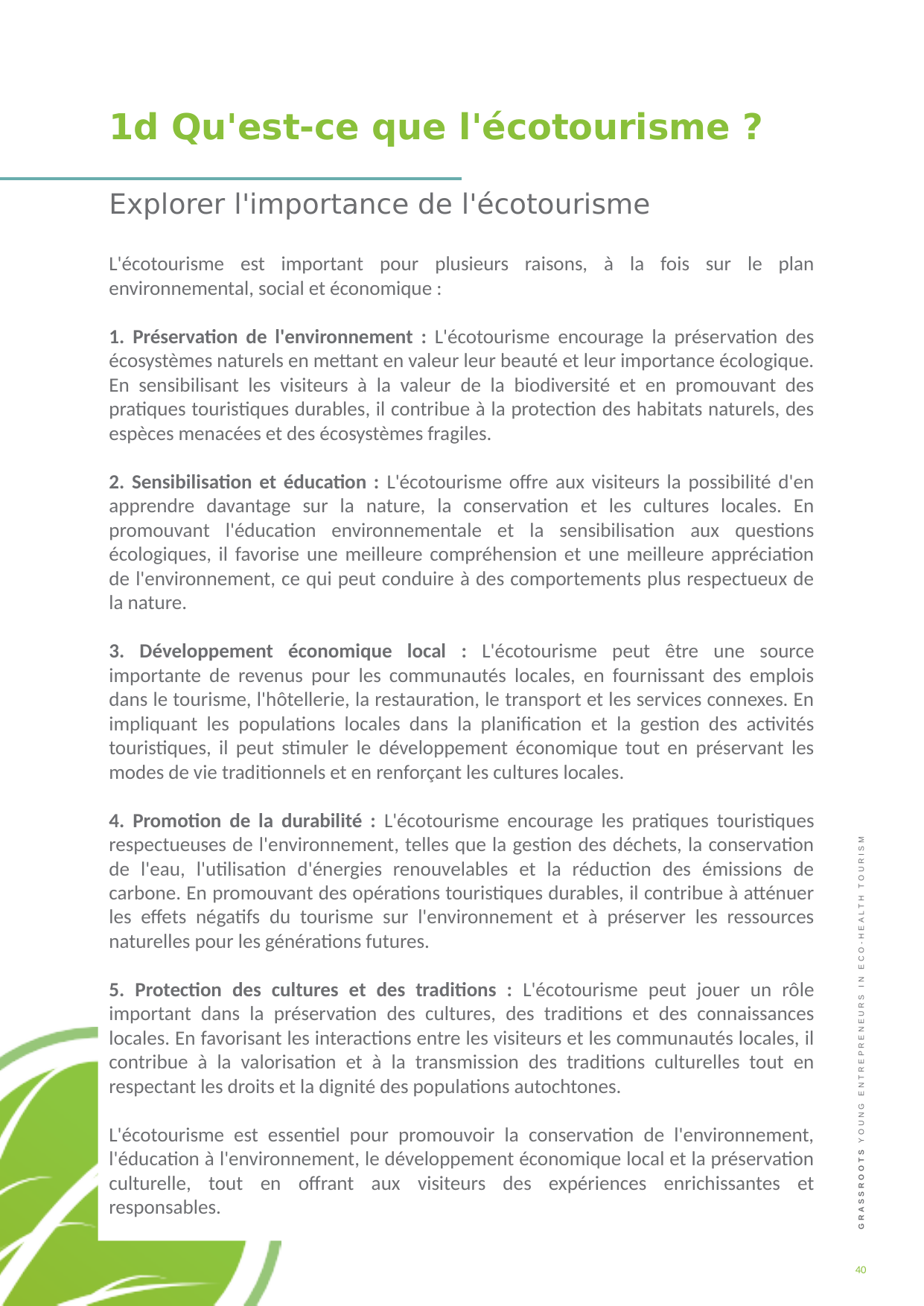

1d Qu'est-ce que l'écotourisme ?
Explorer l'importance de l'écotourisme
L'écotourisme est important pour plusieurs raisons, à la fois sur le plan environnemental, social et économique :

1. Préservation de l'environnement : L'écotourisme encourage la préservation des écosystèmes naturels en mettant en valeur leur beauté et leur importance écologique. En sensibilisant les visiteurs à la valeur de la biodiversité et en promouvant des pratiques touristiques durables, il contribue à la protection des habitats naturels, des espèces menacées et des écosystèmes fragiles.

2. Sensibilisation et éducation : L'écotourisme offre aux visiteurs la possibilité d'en apprendre davantage sur la nature, la conservation et les cultures locales. En promouvant l'éducation environnementale et la sensibilisation aux questions écologiques, il favorise une meilleure compréhension et une meilleure appréciation de l'environnement, ce qui peut conduire à des comportements plus respectueux de la nature.

3. Développement économique local : L'écotourisme peut être une source importante de revenus pour les communautés locales, en fournissant des emplois dans le tourisme, l'hôtellerie, la restauration, le transport et les services connexes. En impliquant les populations locales dans la planification et la gestion des activités touristiques, il peut stimuler le développement économique tout en préservant les modes de vie traditionnels et en renforçant les cultures locales.

4. Promotion de la durabilité : L'écotourisme encourage les pratiques touristiques respectueuses de l'environnement, telles que la gestion des déchets, la conservation de l'eau, l'utilisation d'énergies renouvelables et la réduction des émissions de carbone. En promouvant des opérations touristiques durables, il contribue à atténuer les effets négatifs du tourisme sur l'environnement et à préserver les ressources naturelles pour les générations futures.

5. Protection des cultures et des traditions : L'écotourisme peut jouer un rôle important dans la préservation des cultures, des traditions et des connaissances locales. En favorisant les interactions entre les visiteurs et les communautés locales, il contribue à la valorisation et à la transmission des traditions culturelles tout en respectant les droits et la dignité des populations autochtones.

L'écotourisme est essentiel pour promouvoir la conservation de l'environnement, l'éducation à l'environnement, le développement économique local et la préservation culturelle, tout en offrant aux visiteurs des expériences enrichissantes et responsables.

40